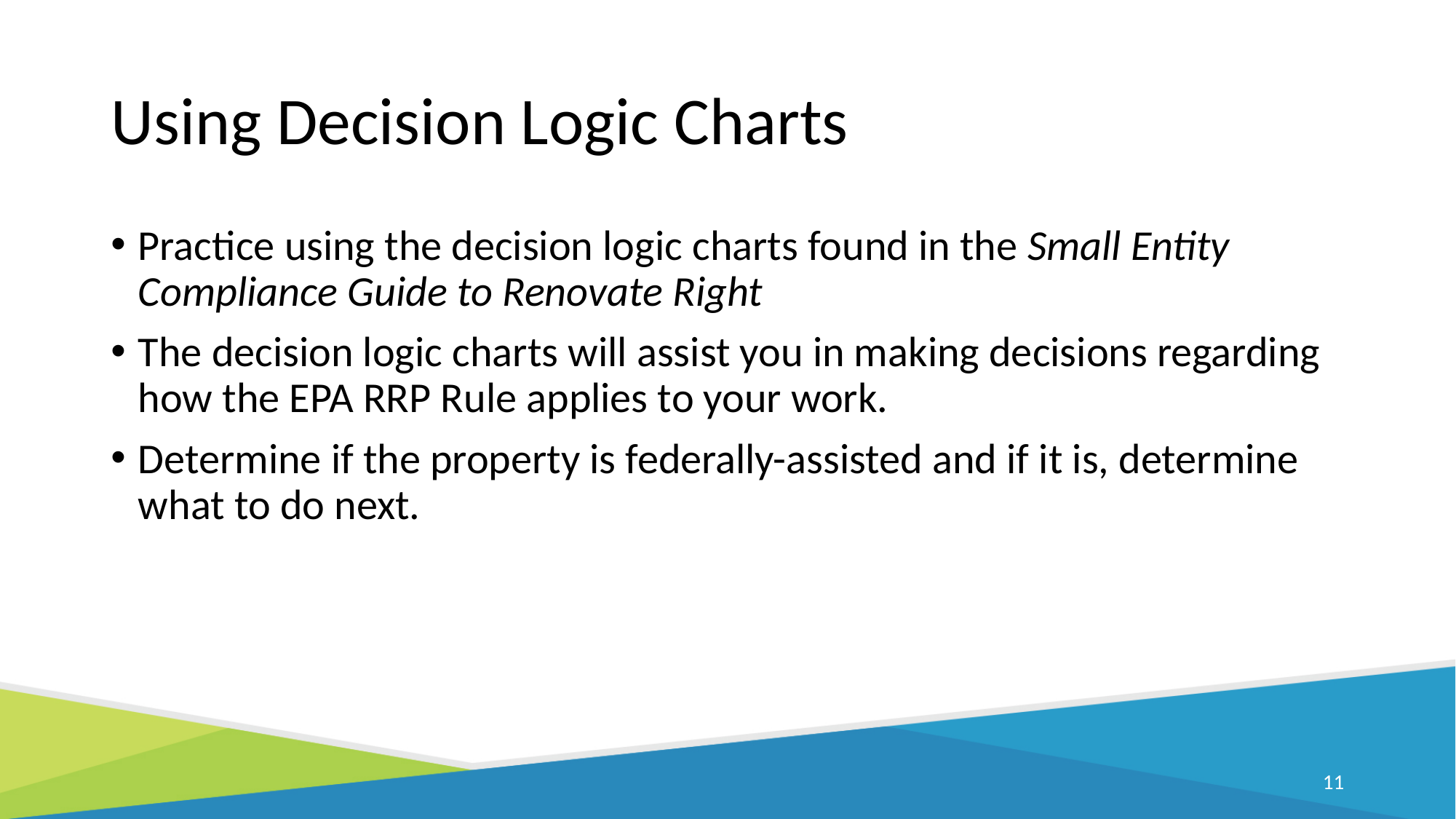

# Using Decision Logic Charts
Practice using the decision logic charts found in the Small Entity Compliance Guide to Renovate Right
The decision logic charts will assist you in making decisions regarding how the EPA RRP Rule applies to your work.
Determine if the property is federally-assisted and if it is, determine what to do next.

11